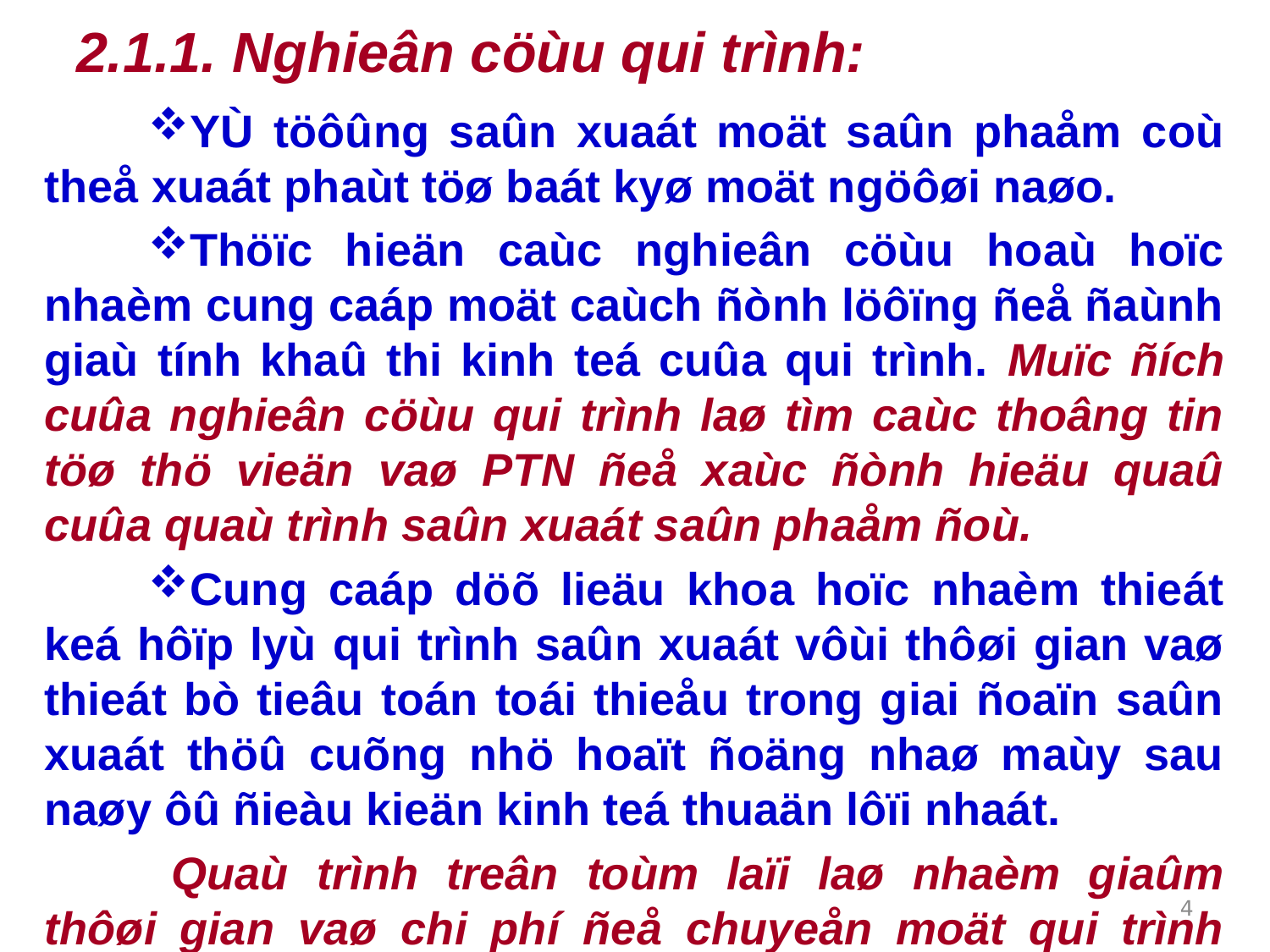

# 2.1.1. Nghieân cöùu qui trình:
YÙ töôûng saûn xuaát moät saûn phaåm coù theå xuaát phaùt töø baát kyø moät ngöôøi naøo.
Thöïc hieän caùc nghieân cöùu hoaù hoïc nhaèm cung caáp moät caùch ñònh löôïng ñeå ñaùnh giaù tính khaû thi kinh teá cuûa qui trình. Muïc ñích cuûa nghieân cöùu qui trình laø tìm caùc thoâng tin töø thö vieän vaø PTN ñeå xaùc ñònh hieäu quaû cuûa quaù trình saûn xuaát saûn phaåm ñoù.
Cung caáp döõ lieäu khoa hoïc nhaèm thieát keá hôïp lyù qui trình saûn xuaát vôùi thôøi gian vaø thieát bò tieâu toán toái thieåu trong giai ñoaïn saûn xuaát thöû cuõng nhö hoaït ñoäng nhaø maùy sau naøy ôû ñieàu kieän kinh teá thuaän lôïi nhaát.
	Quaù trình treân toùm laïi laø nhaèm giaûm thôøi gian vaø chi phí ñeå chuyeån moät qui trình saûn xuaát töø yù töôûng cho ñeán nhaø maùy saûn xuaát thöông maïi.
4